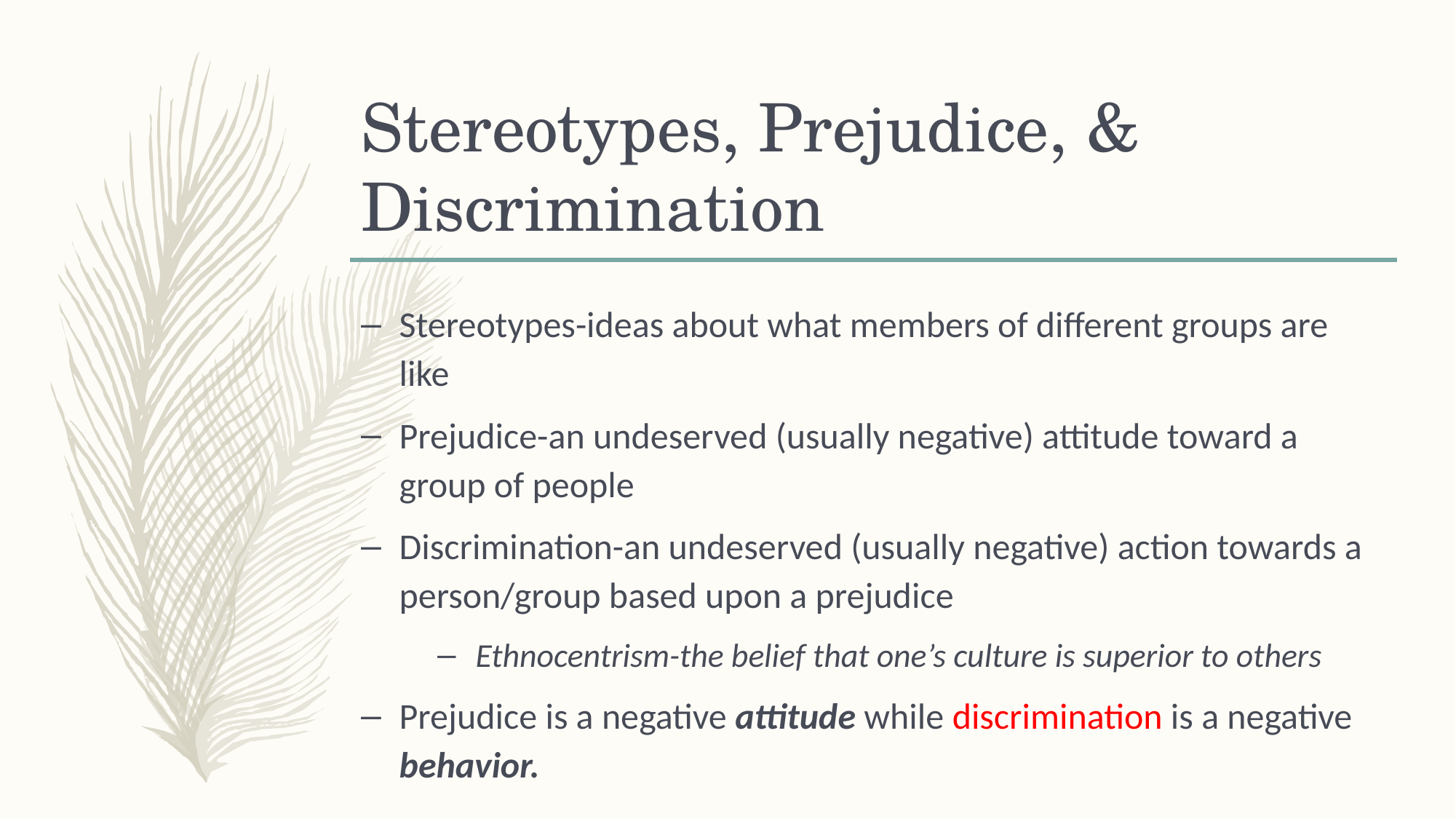

# Stereotypes, Prejudice, & Discrimination
Stereotypes-ideas about what members of different groups are like
Prejudice-an undeserved (usually negative) attitude toward a group of people
Discrimination-an undeserved (usually negative) action towards a person/group based upon a prejudice
Ethnocentrism-the belief that one’s culture is superior to others
Prejudice is a negative attitude while discrimination is a negative behavior.